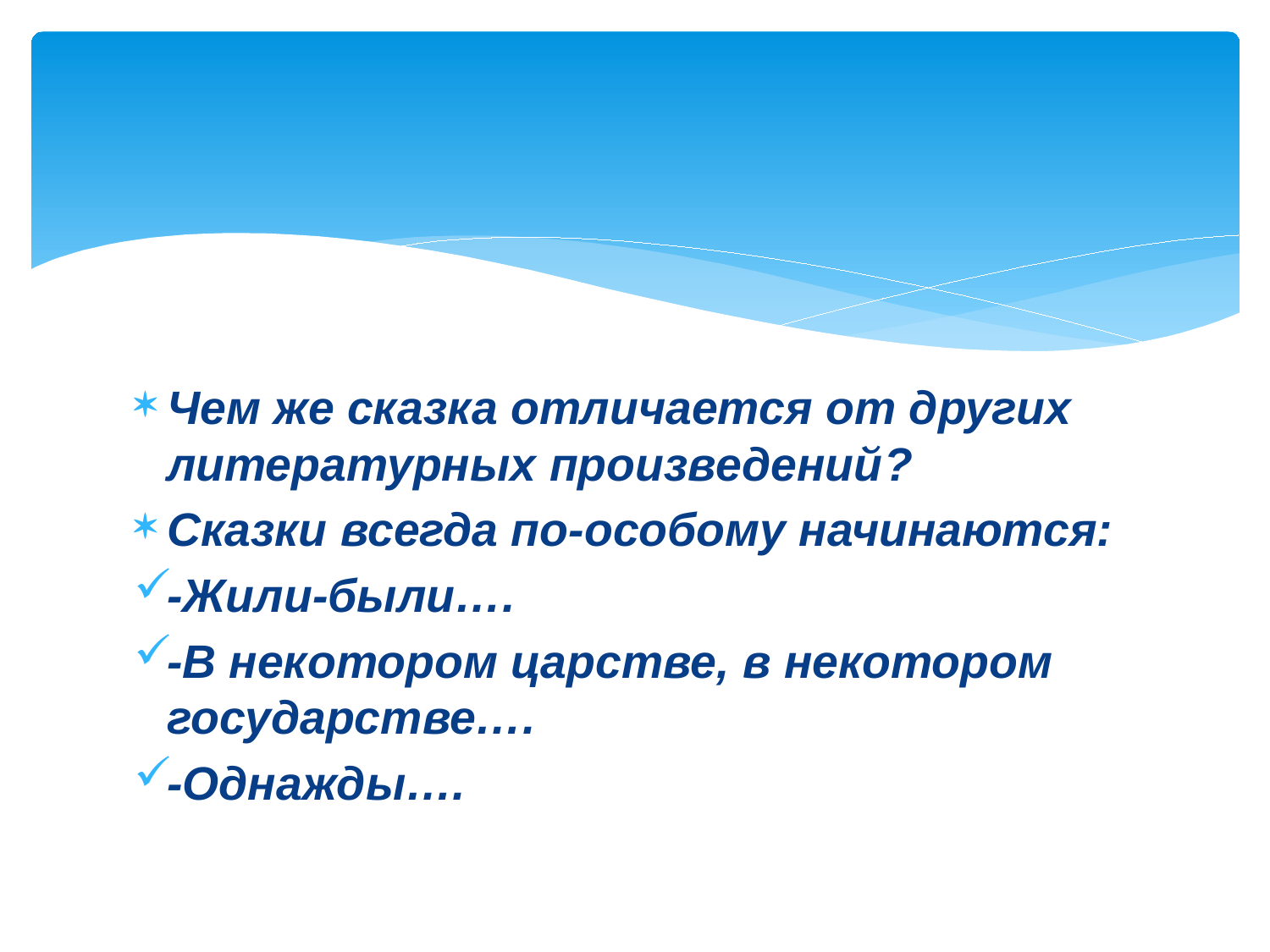

#
Чем же сказка отличается от других литературных произведений?
Сказки всегда по-особому начинаются:
-Жили-были….
-В некотором царстве, в некотором государстве….
-Однажды….